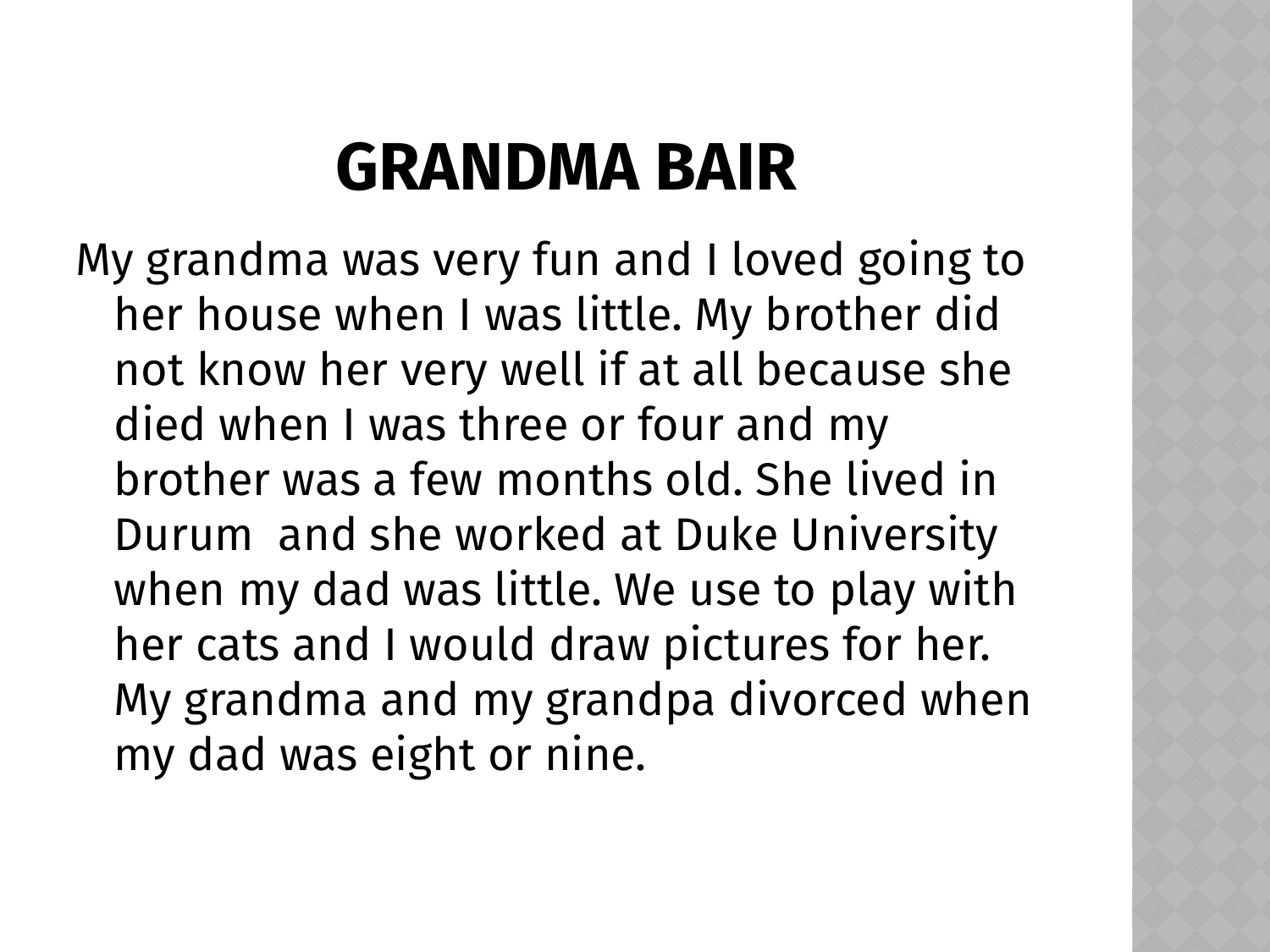

# Grandma bair
My grandma was very fun and I loved going to her house when I was little. My brother did not know her very well if at all because she died when I was three or four and my brother was a few months old. She lived in Durum  and she worked at Duke University when my dad was little. We use to play with her cats and I would draw pictures for her. My grandma and my grandpa divorced when my dad was eight or nine.